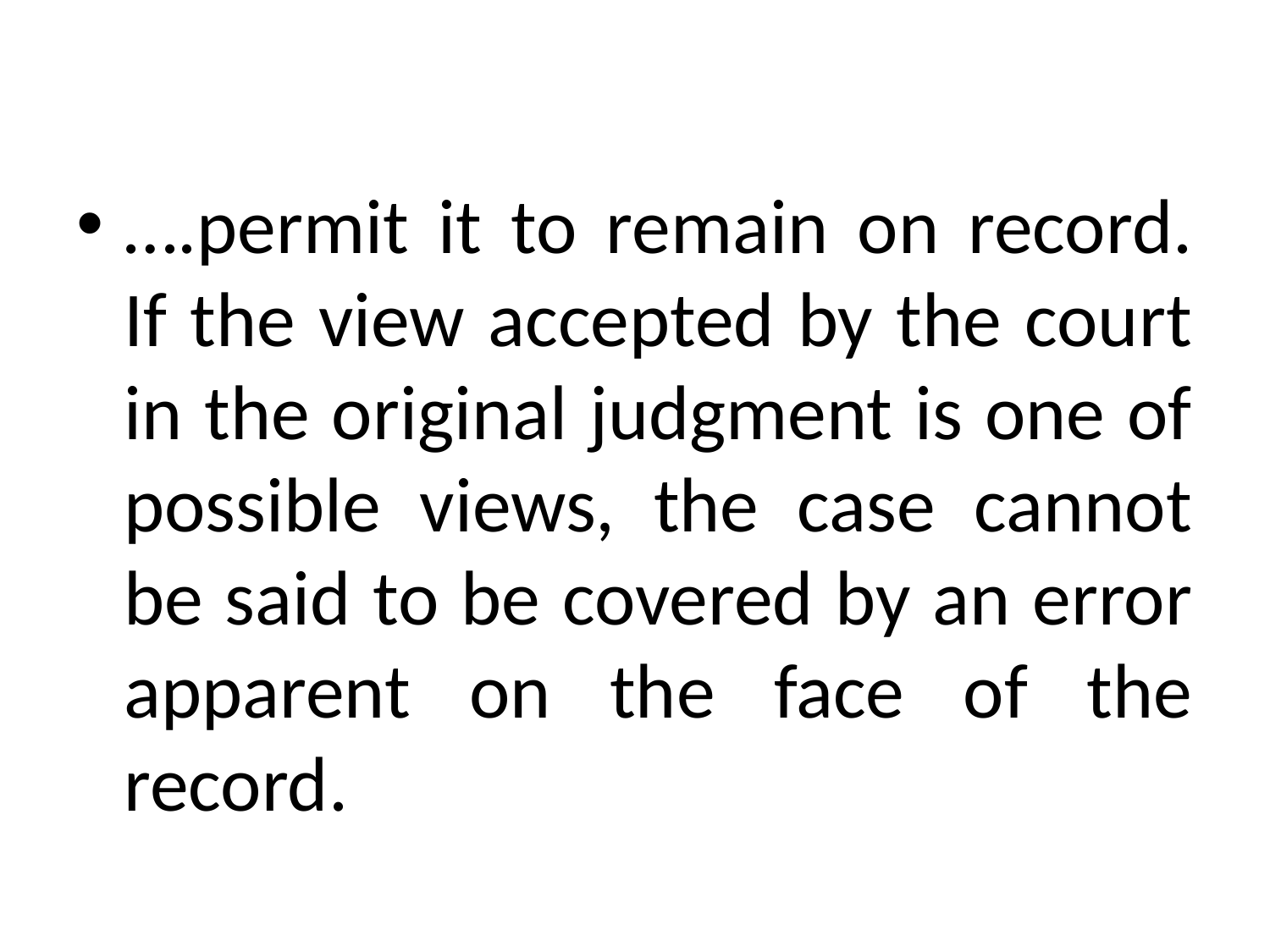

#
….permit it to remain on record. If the view accepted by the court in the original judgment is one of possible views, the case cannot be said to be covered by an error apparent on the face of the record.